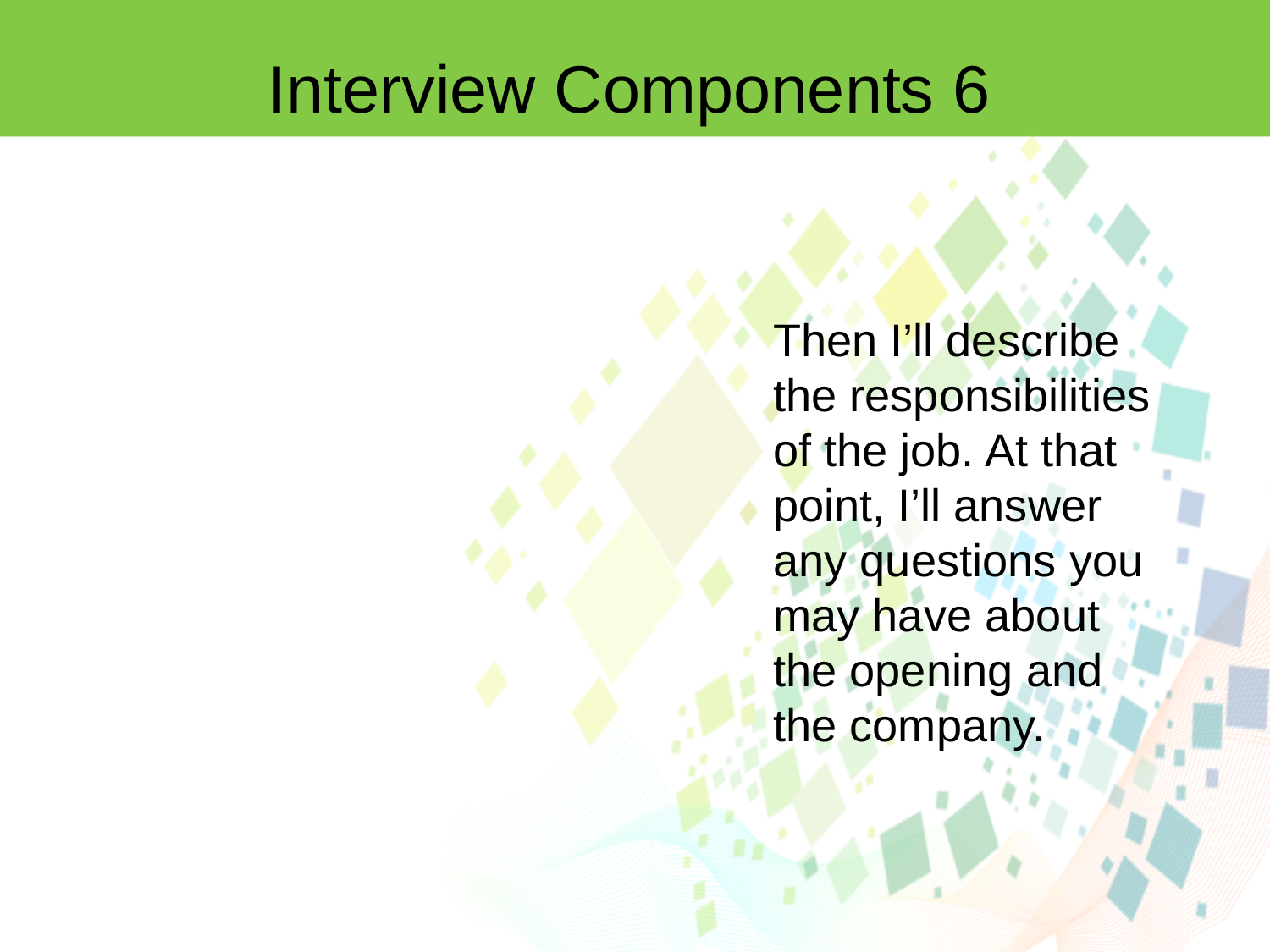

Interview Components 6
Then I’ll describe the responsibilities of the job. At that point, I’ll answer any questions you may have about the opening and the company.